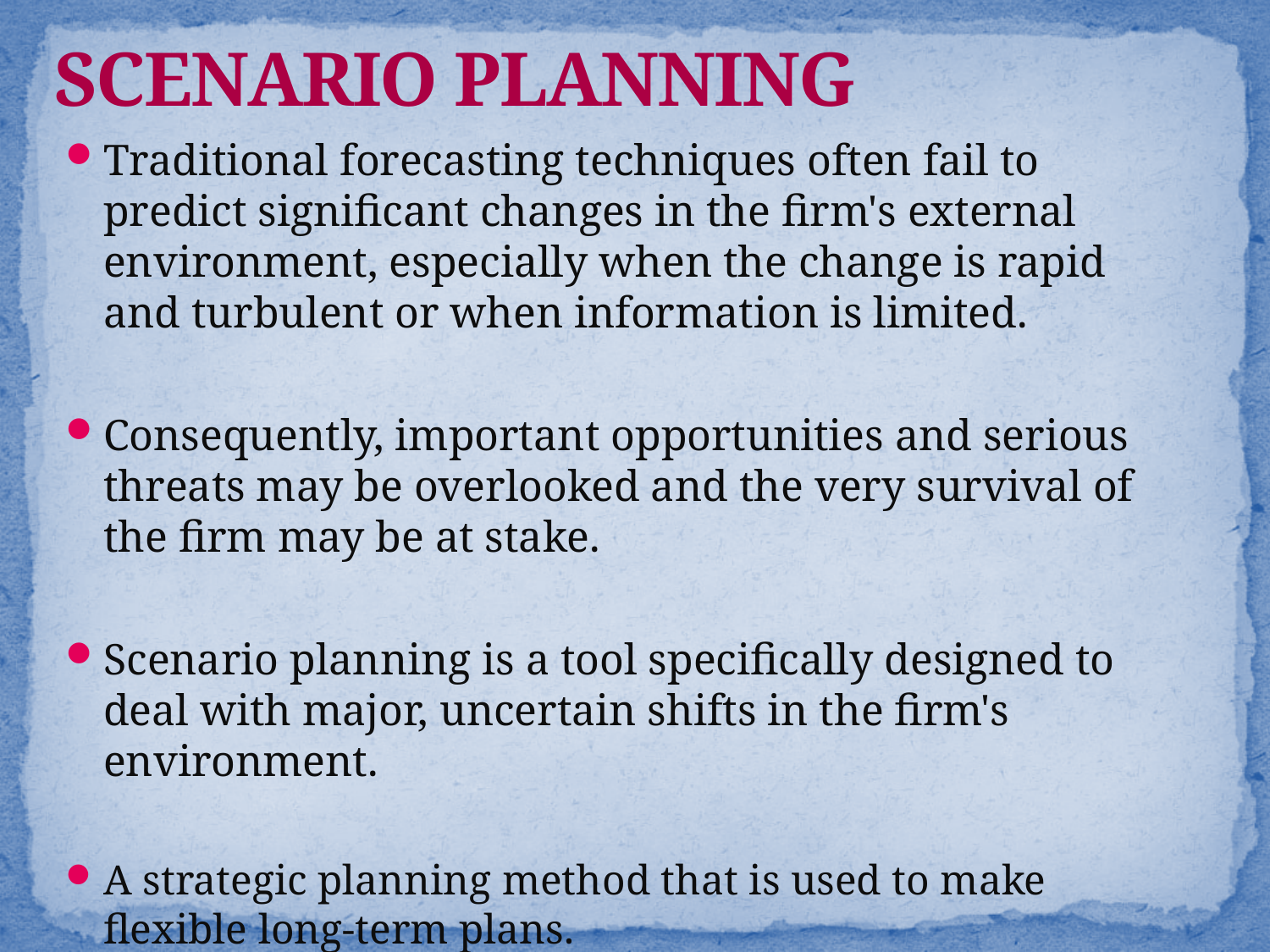

# SCENARIO PLANNING
Traditional forecasting techniques often fail to predict significant changes in the firm's external environment, especially when the change is rapid and turbulent or when information is limited.

Consequently, important opportunities and serious threats may be overlooked and the very survival of the firm may be at stake.

Scenario planning is a tool specifically designed to deal with major, uncertain shifts in the firm's environment.

A strategic planning method that is used to make flexible long-term plans.